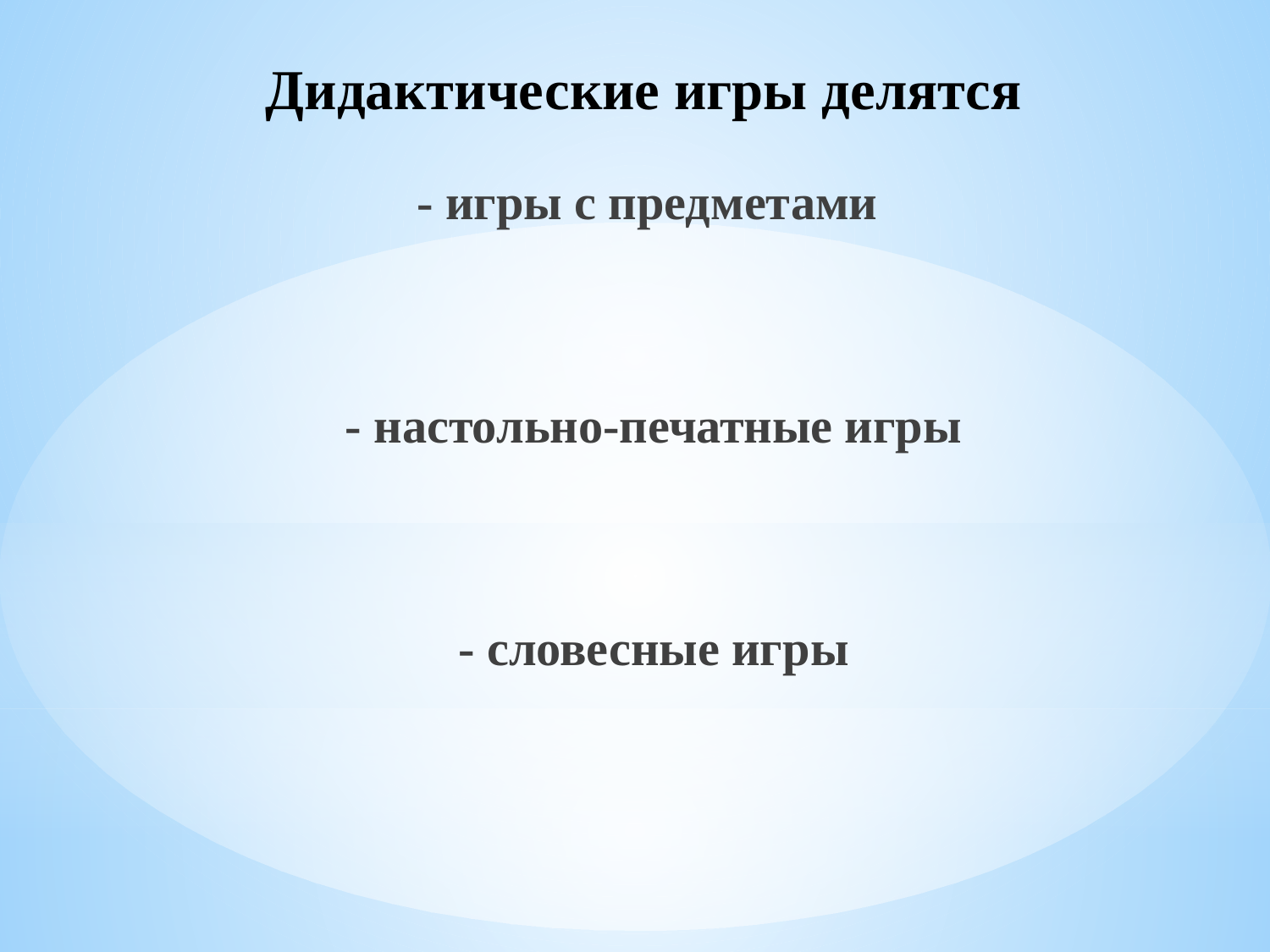

# Дидактические игры делятся

- игры с предметами

- настольно-печатные игры

- словесные игры